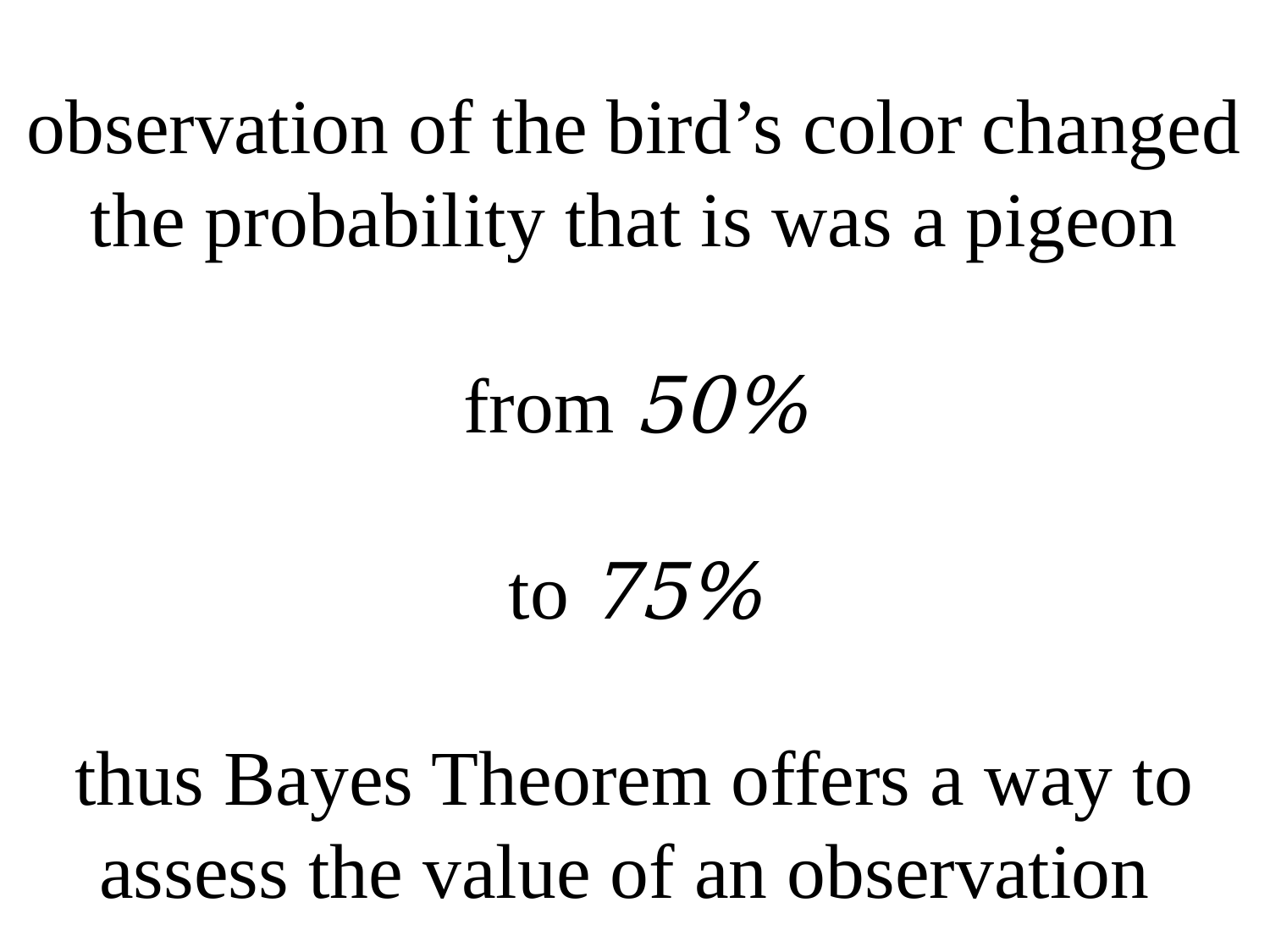

# observation of the bird’s color changed the probability that is was a pigeon from 50% to 75% thus Bayes Theorem offers a way to assess the value of an observation